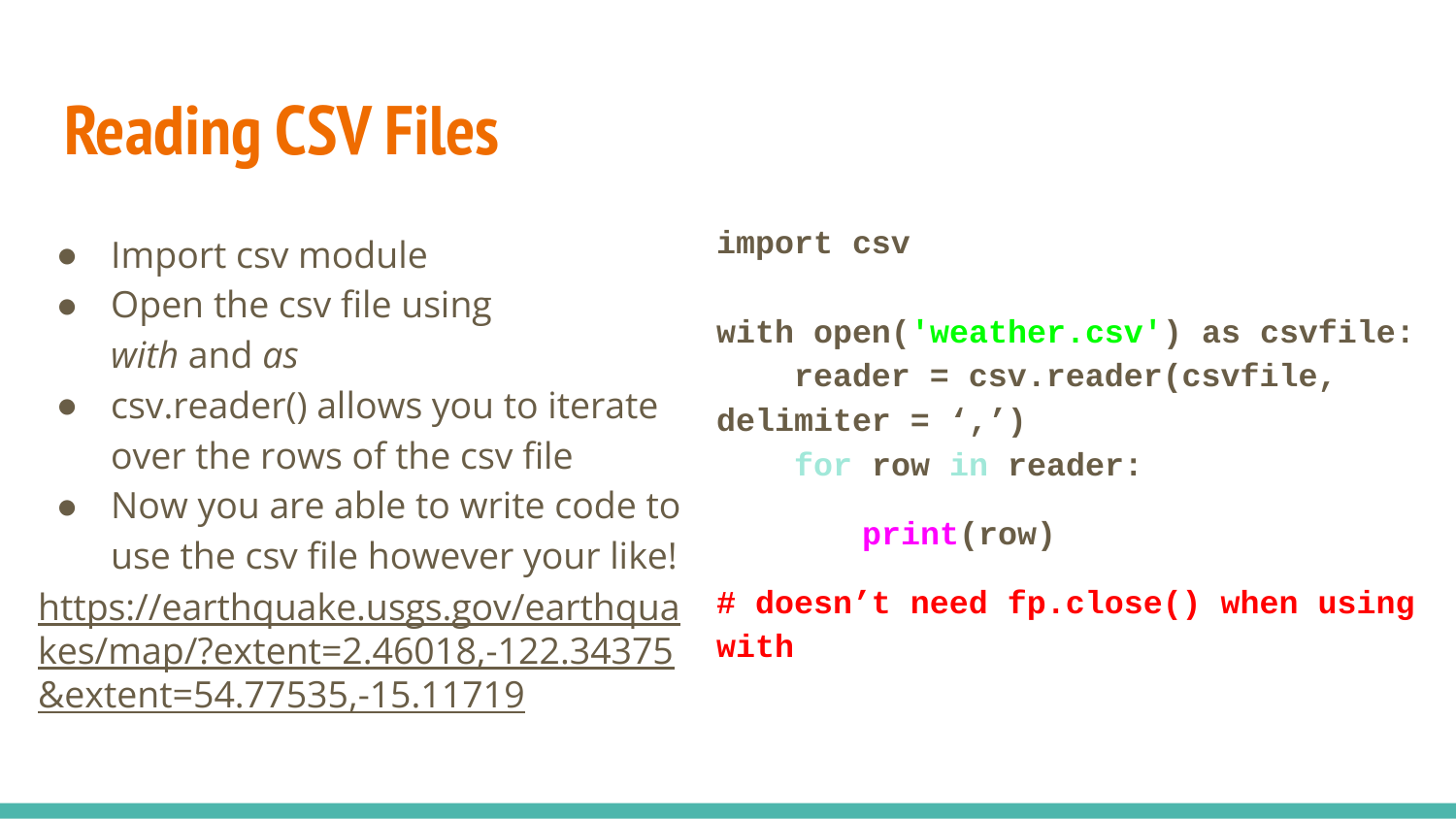

# Reading CSV Files

import csv

with open('weather.csv') as csvfile:
    reader = csv.reader(csvfile, delimiter = ‘,’)
    for row in reader:
print(row)
# doesn’t need fp.close() when using with
Import csv module
Open the csv file using
with and as
csv.reader() allows you to iterate over the rows of the csv file
Now you are able to write code to use the csv file however your like!
https://earthquake.usgs.gov/earthquakes/map/?extent=2.46018,-122.34375&extent=54.77535,-15.11719